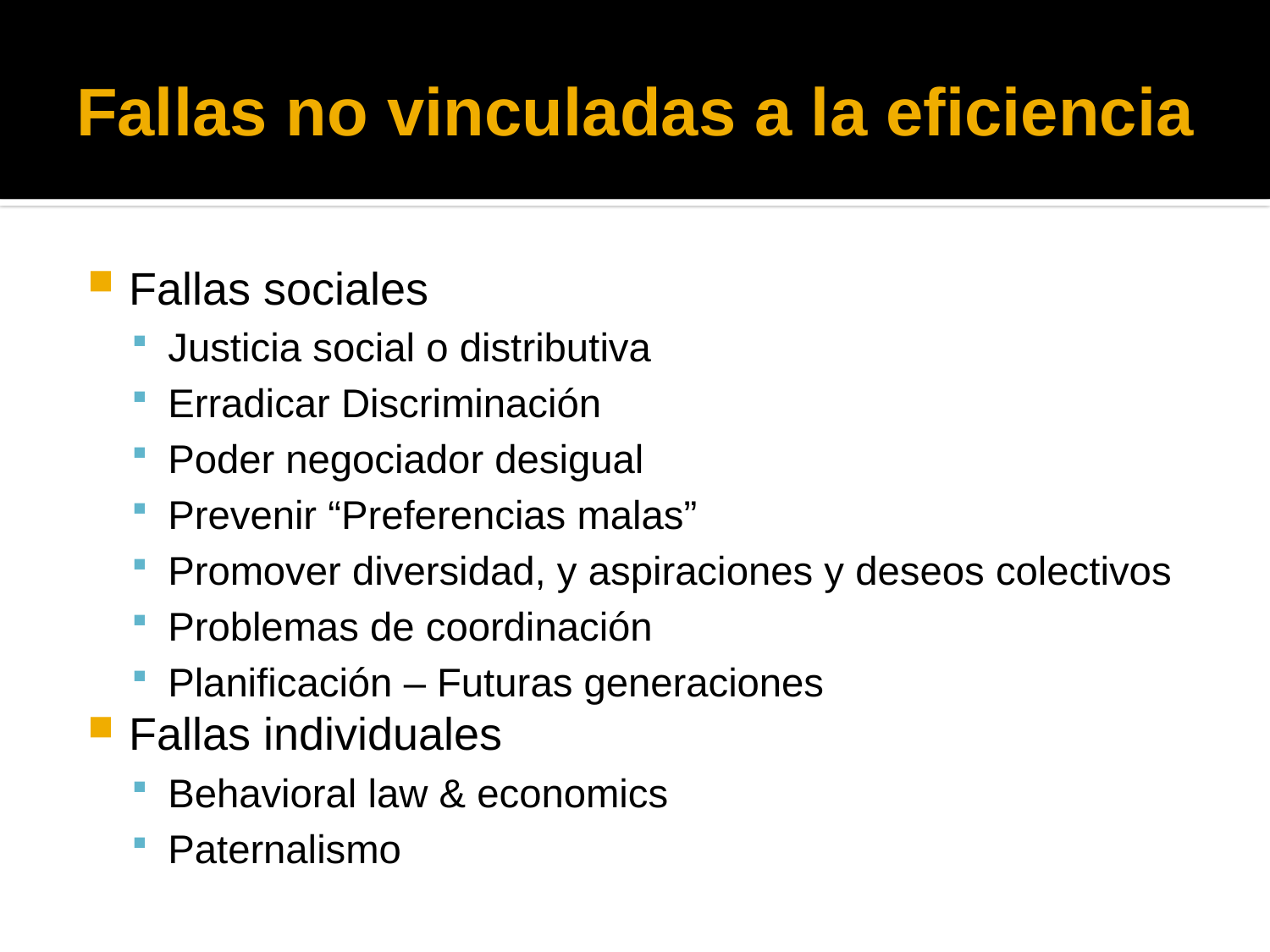

# Fallas no vinculadas a la eficiencia
Fallas sociales
Justicia social o distributiva
Erradicar Discriminación
Poder negociador desigual
Prevenir “Preferencias malas”
Promover diversidad, y aspiraciones y deseos colectivos
Problemas de coordinación
Planificación – Futuras generaciones
Fallas individuales
Behavioral law & economics
Paternalismo